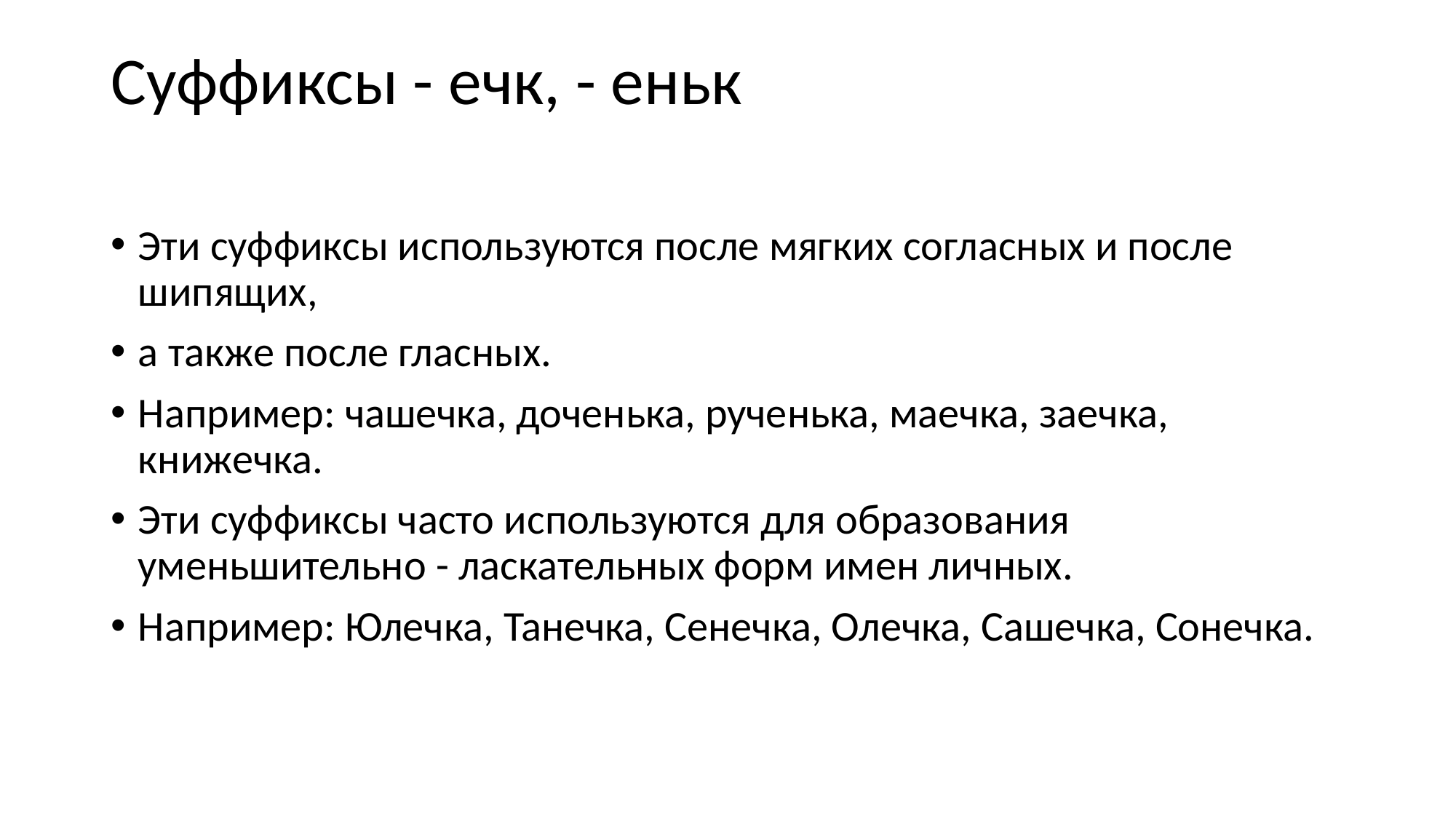

# Суффиксы - ечк, - еньк
Эти суффиксы используются после мягких согласных и после шипящих,
а также после гласных.
Например: чашечка, доченька, рученька, маечка, заечка, книжечка.
Эти суффиксы часто используются для образования уменьшительно - ласкательных форм имен личных.
Например: Юлечка, Танечка, Сенечка, Олечка, Сашечка, Сонечка.